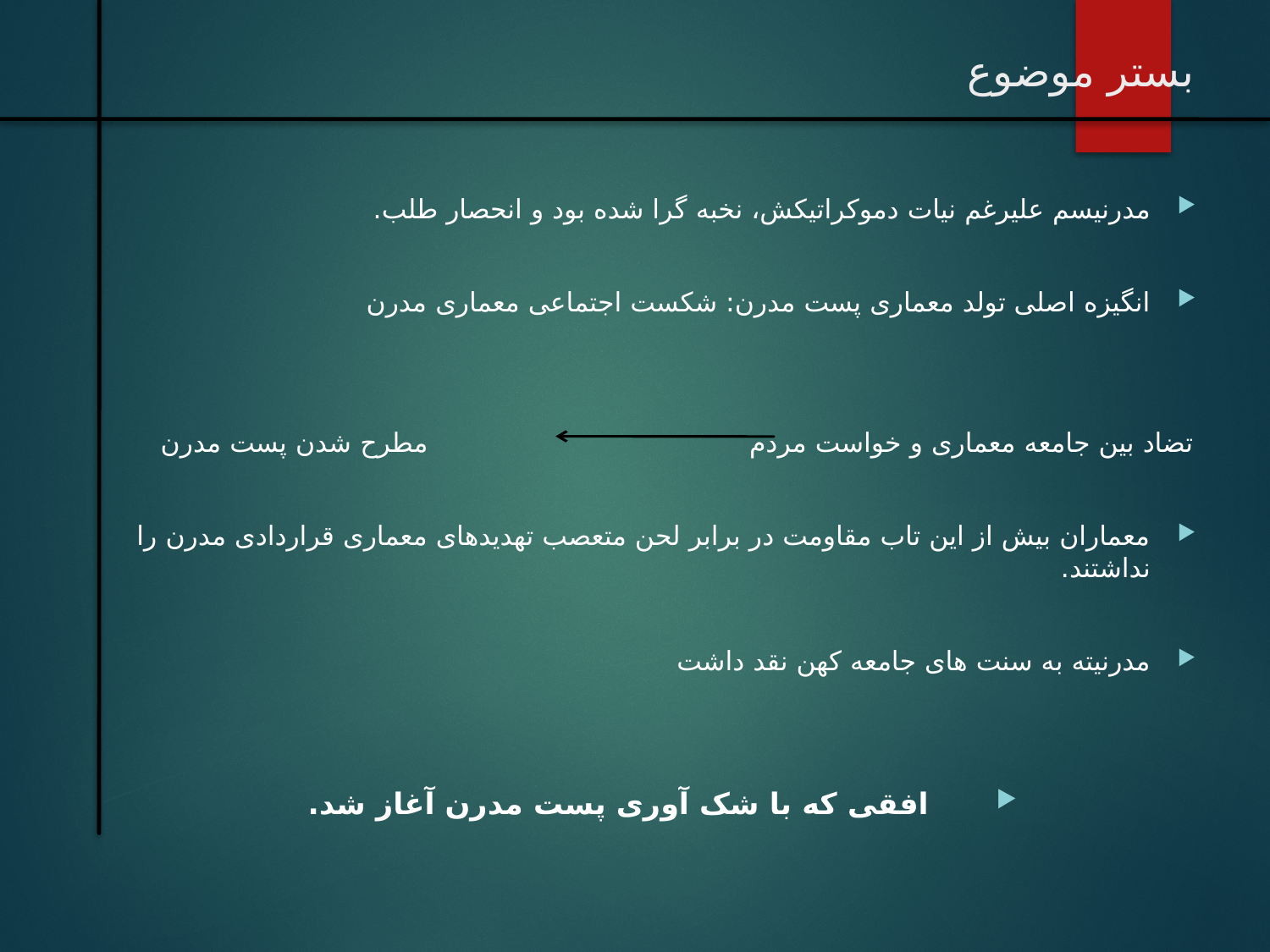

# بستر موضوع

مدرنیسم علیرغم نیات دموکراتیکش، نخبه گرا شده بود و انحصار طلب.

انگیزه اصلی تولد معماری پست مدرن: شکست اجتماعی معماری مدرن

تضاد بین جامعه معماری و خواست مردم                                      مطرح شدن پست مدرن

معماران بیش از این تاب مقاومت در برابر لحن متعصب تهدیدهای معماری قراردادی مدرن را نداشتند.

مدرنیته به سنت های جامعه کهن نقد داشت

افقی که با شک آوری پست مدرن آغاز شد.